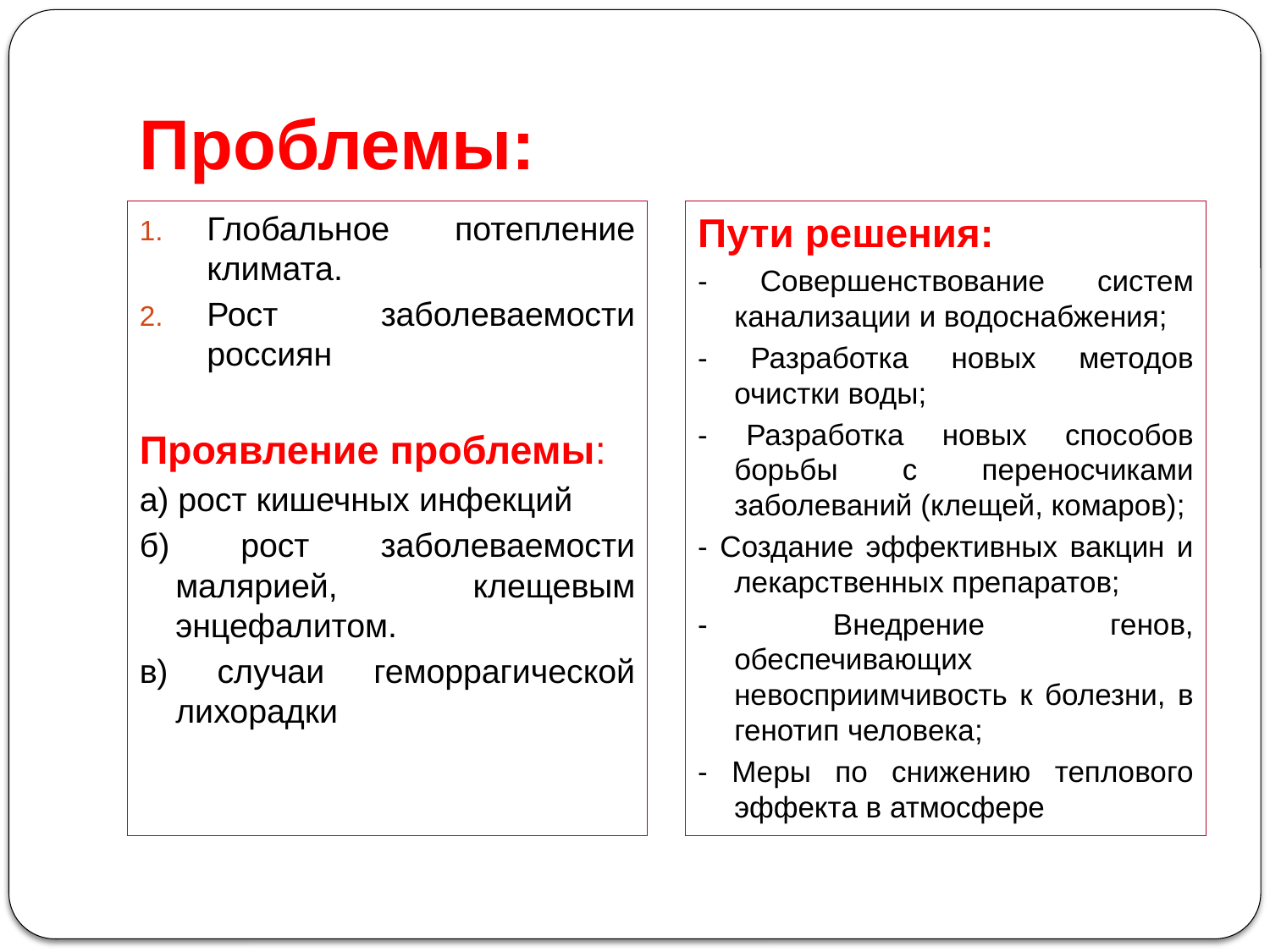

# Проблемы:
Глобальное потепление климата.
Рост заболеваемости россиян

Проявление проблемы:
а) рост кишечных инфекций
б) рост заболеваемости малярией, клещевым энцефалитом.
в) случаи геморрагической лихорадки

Пути решения:
- Совершенствование систем канализации и водоснабжения;
- Разработка новых методов очистки воды;
- Разработка новых способов борьбы с переносчиками заболеваний (клещей, комаров);
- Создание эффективных вакцин и лекарственных препаратов;
- Внедрение генов, обеспечивающих невосприимчивость к болезни, в генотип человека;
- Меры по снижению теплового эффекта в атмосфере